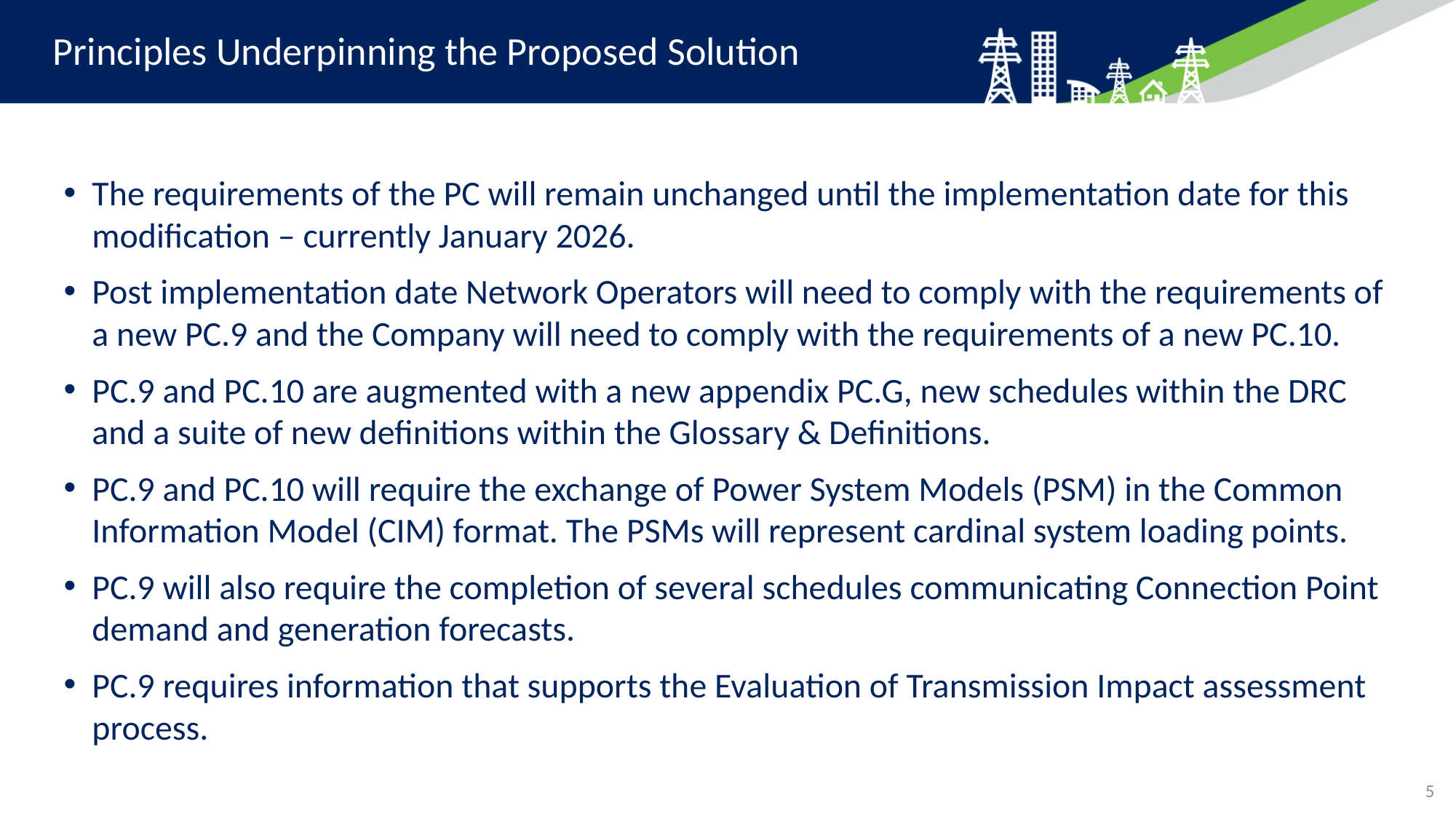

# Principles Underpinning the Proposed Solution
The requirements of the PC will remain unchanged until the implementation date for this modification – currently January 2026.
Post implementation date Network Operators will need to comply with the requirements of a new PC.9 and the Company will need to comply with the requirements of a new PC.10.
PC.9 and PC.10 are augmented with a new appendix PC.G, new schedules within the DRC and a suite of new definitions within the Glossary & Definitions.
PC.9 and PC.10 will require the exchange of Power System Models (PSM) in the Common Information Model (CIM) format. The PSMs will represent cardinal system loading points.
PC.9 will also require the completion of several schedules communicating Connection Point demand and generation forecasts.
PC.9 requires information that supports the Evaluation of Transmission Impact assessment process.

5